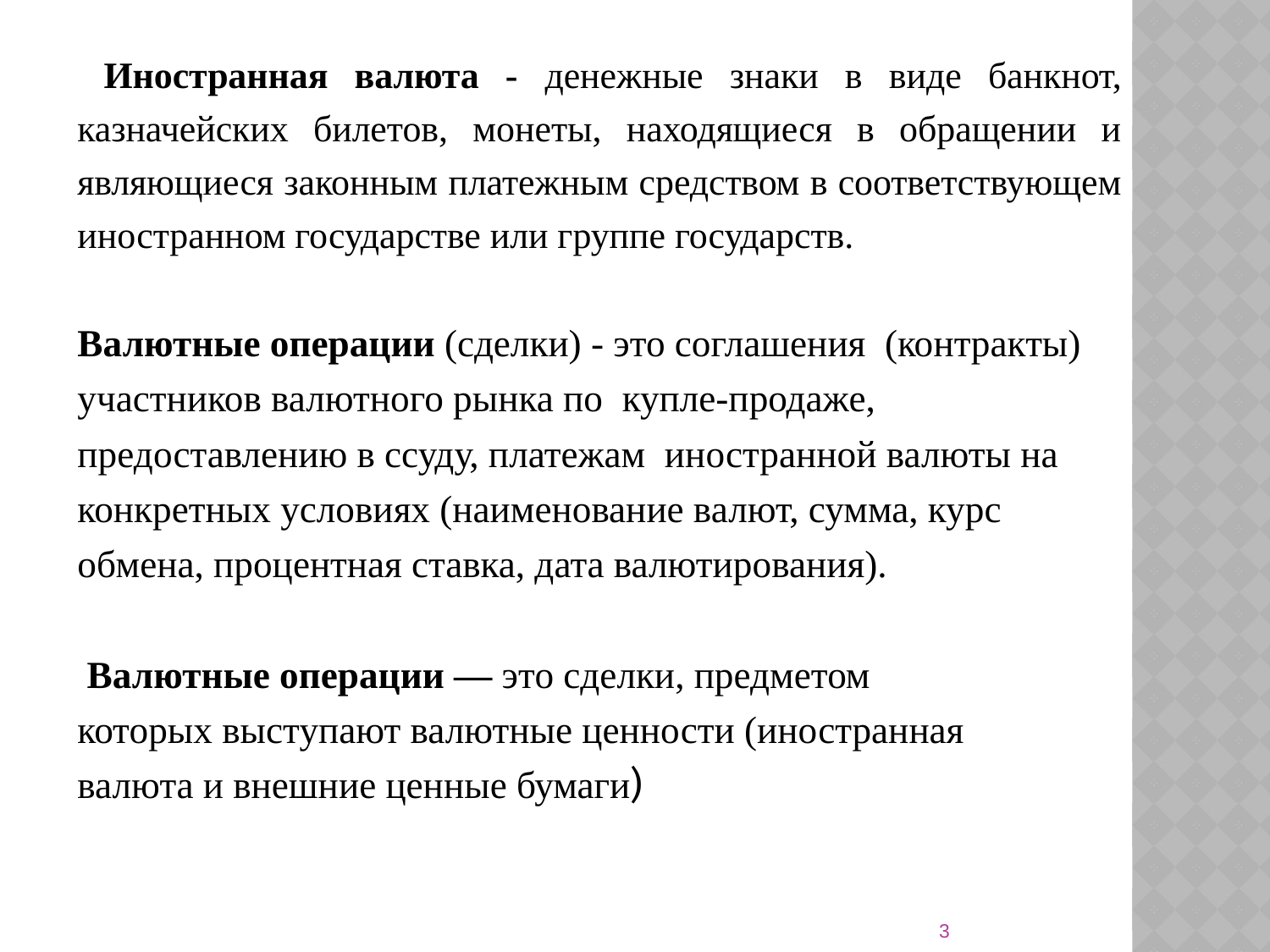

Иностранная валюта - денежные знаки в виде банкнот, казначейских билетов, монеты, находящиеся в обращении и являющиеся законным платежным средством в соответствующем иностранном государстве или группе государств.

Валютные операции (сделки) - это соглашения  (контракты)
участников валютного рынка по  купле-продаже,
предоставлению в ссуду, платежам  иностранной валюты на
конкретных условиях (наименование валют, сумма, курс
обмена, процентная ставка, дата валютирования).

 Валютные операции — это сделки, предметом
которых выступают валютные ценности (иностранная
валюта и внешние ценные бумаги)

3